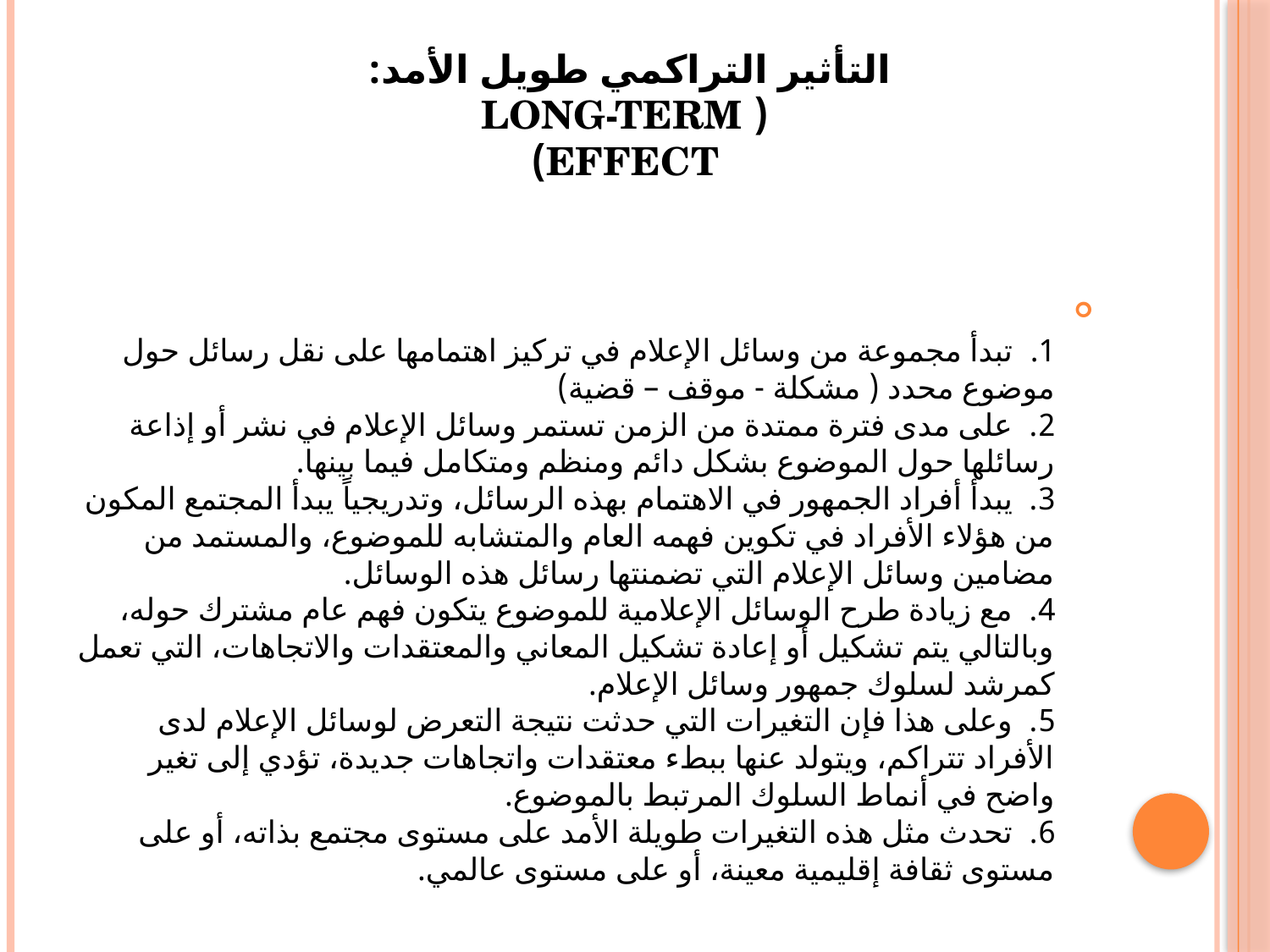

# التأثير التراكمي طويل الأمد: (LONG-TERM EFFECT)
1.  تبدأ مجموعة من وسائل الإعلام في تركيز اهتمامها على نقل رسائل حول موضوع محدد ( مشكلة - موقف – قضية) 
2.  على مدى فترة ممتدة من الزمن تستمر وسائل الإعلام في نشر أو إذاعة رسائلها حول الموضوع بشكل دائم ومنظم ومتكامل فيما بينها. 
3.  يبدأ أفراد الجمهور في الاهتمام بهذه الرسائل، وتدريجياً يبدأ المجتمع المكون من هؤلاء الأفراد في تكوين فهمه العام والمتشابه للموضوع، والمستمد من مضامين وسائل الإعلام التي تضمنتها رسائل هذه الوسائل. 
4.  مع زيادة طرح الوسائل الإعلامية للموضوع يتكون فهم عام مشترك حوله، وبالتالي يتم تشكيل أو إعادة تشكيل المعاني والمعتقدات والاتجاهات، التي تعمل كمرشد لسلوك جمهور وسائل الإعلام.
5.  وعلى هذا فإن التغيرات التي حدثت نتيجة التعرض لوسائل الإعلام لدى الأفراد تتراكم، ويتولد عنها ببطء معتقدات واتجاهات جديدة، تؤدي إلى تغير واضح في أنماط السلوك المرتبط بالموضوع.
6.  تحدث مثل هذه التغيرات طويلة الأمد على مستوى مجتمع بذاته، أو على مستوى ثقافة إقليمية معينة، أو على مستوى عالمي.